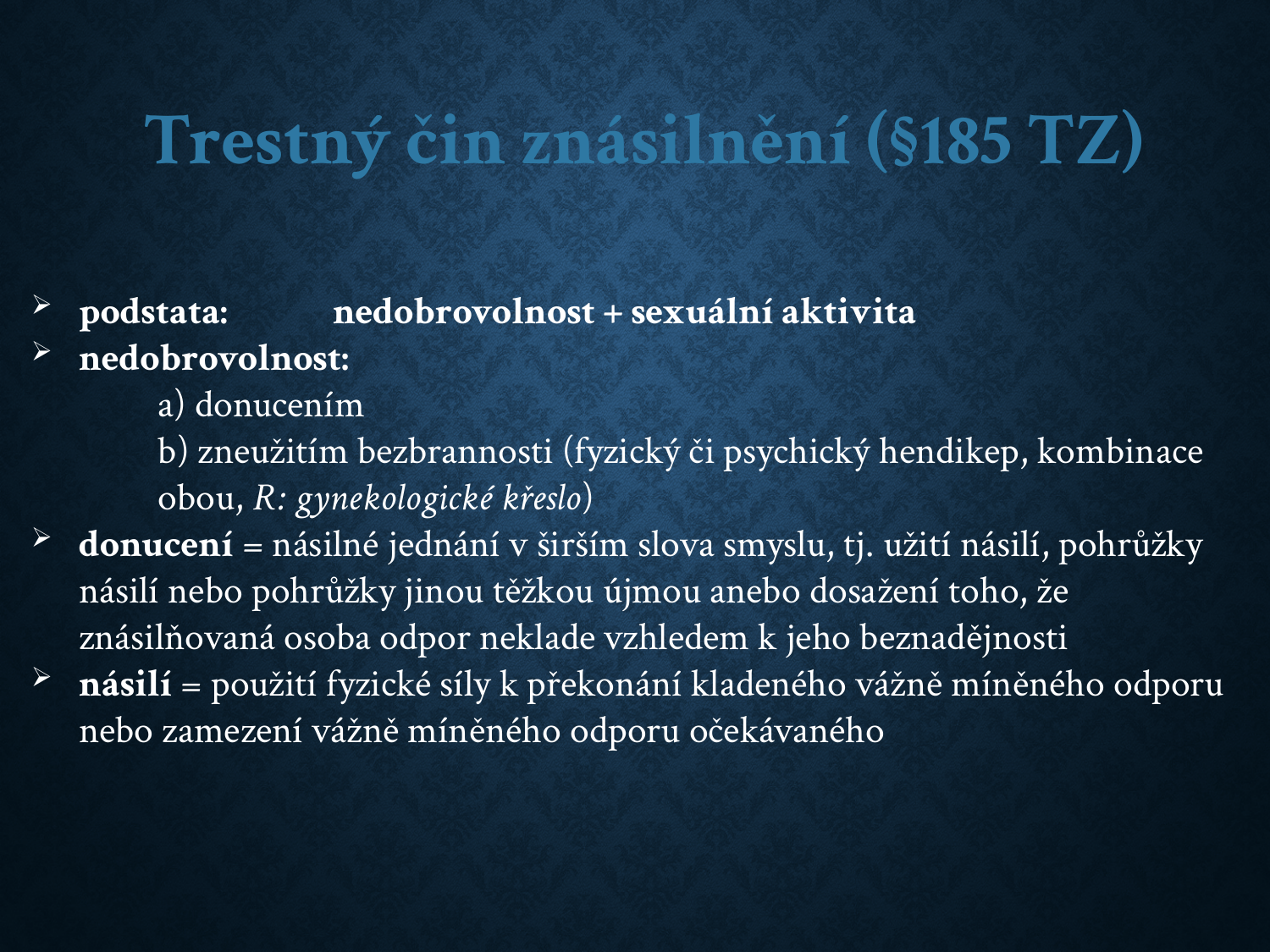

Trestný čin znásilnění (§185 TZ)

podstata:	nedobrovolnost + sexuální aktivita
nedobrovolnost:
	a) donucením
	b) zneužitím bezbrannosti (fyzický či psychický hendikep, kombinace 	obou, R: gynekologické křeslo)
donucení = násilné jednání v širším slova smyslu, tj. užití násilí, pohrůžky násilí nebo pohrůžky jinou těžkou újmou anebo dosažení toho, že znásilňovaná osoba odpor neklade vzhledem k jeho beznadějnosti
násilí = použití fyzické síly k překonání kladeného vážně míněného odporu nebo zamezení vážně míněného odporu očekávaného